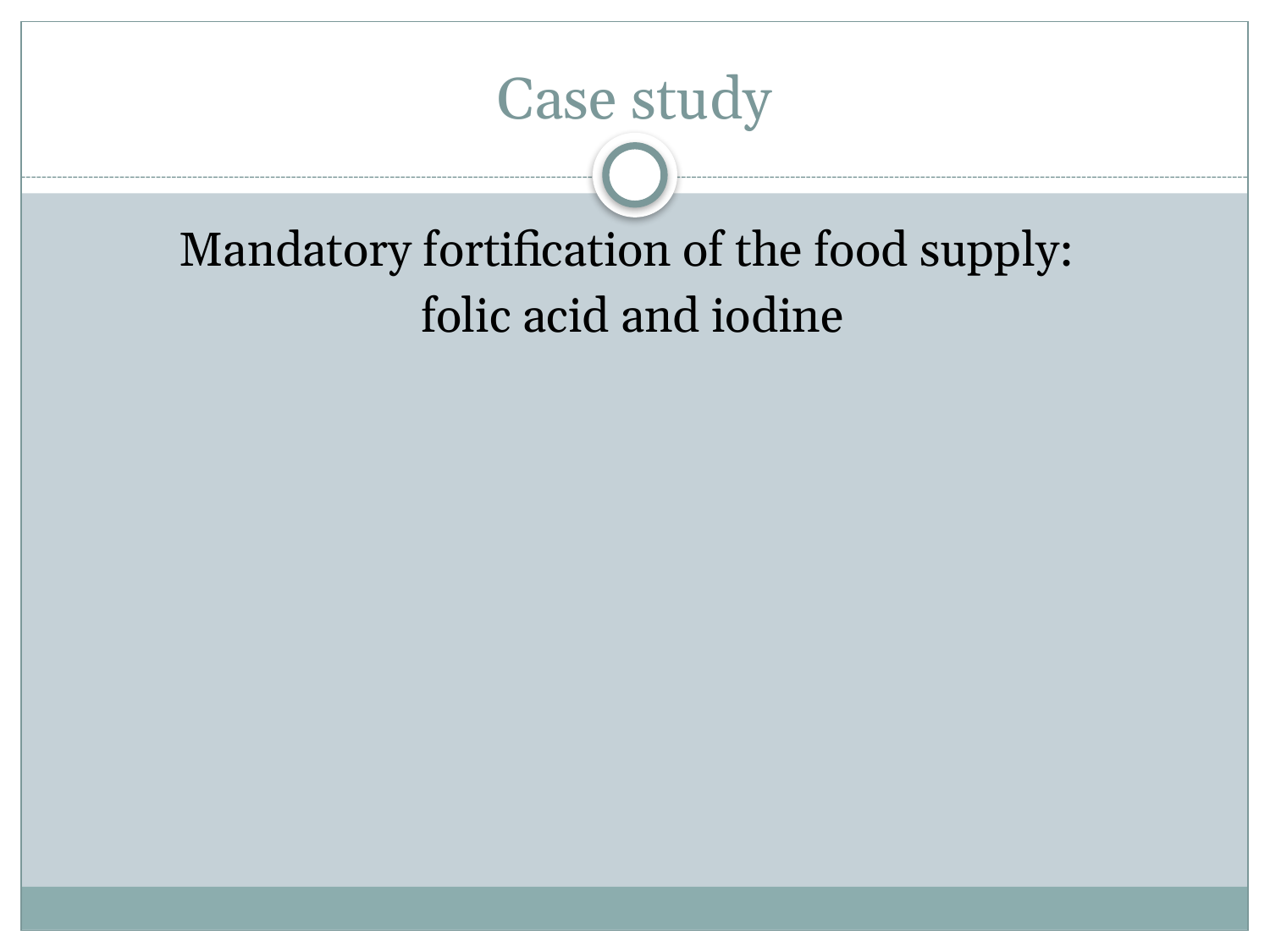

# Case study
Mandatory fortification of the food supply:
folic acid and iodine